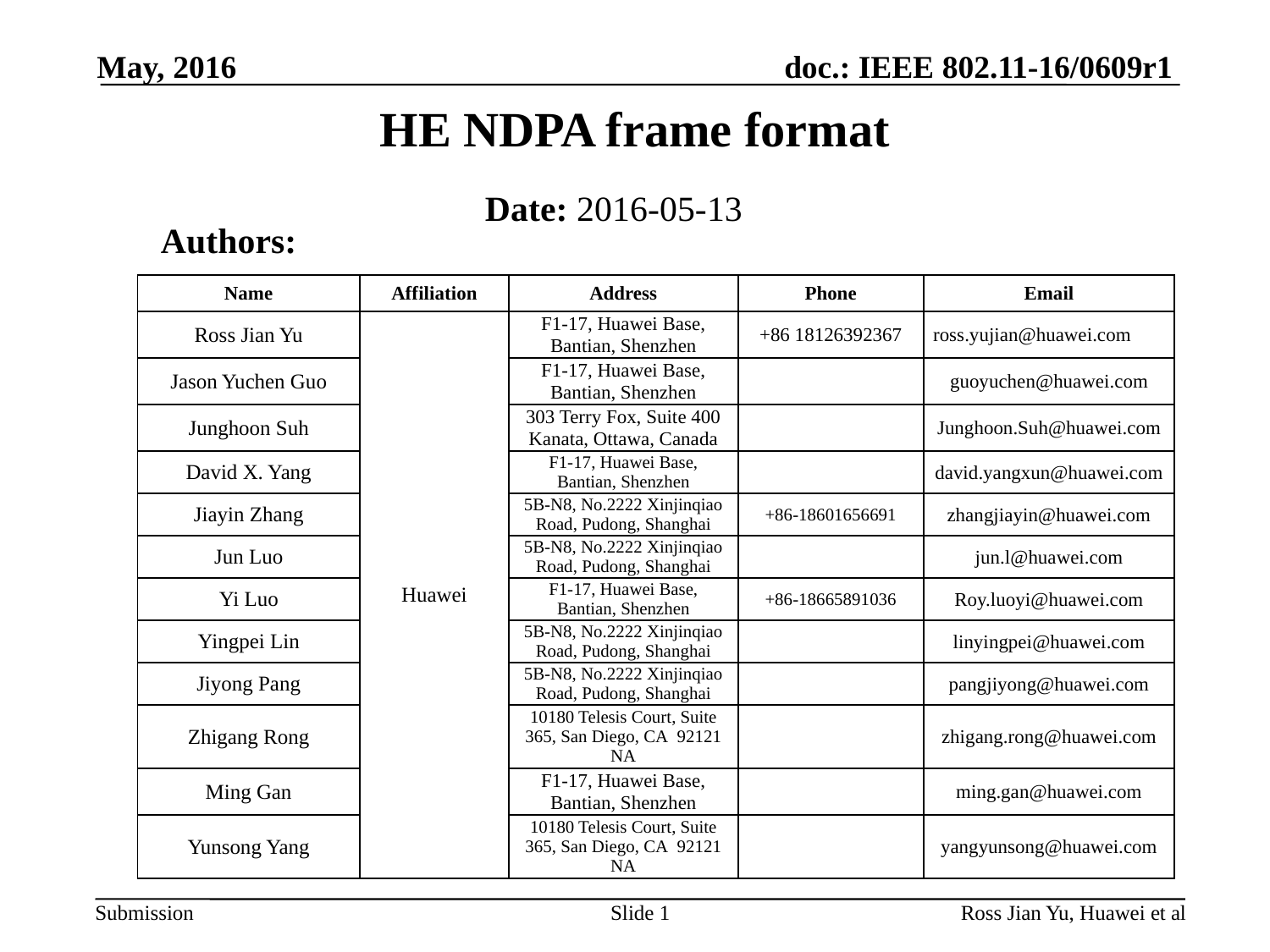

May, 2016
# HE NDPA frame format
Date: 2016-05-13
Authors:
| Name | Affiliation | Address | Phone | Email |
| --- | --- | --- | --- | --- |
| Ross Jian Yu | Huawei | F1-17, Huawei Base, Bantian, Shenzhen | +86 18126392367 | ross.yujian@huawei.com |
| Jason Yuchen Guo |  | F1-17, Huawei Base, Bantian, Shenzhen |  | guoyuchen@huawei.com |
| Junghoon Suh |  | 303 Terry Fox, Suite 400 Kanata, Ottawa, Canada |  | Junghoon.Suh@huawei.com |
| David X. Yang |  | F1-17, Huawei Base, Bantian, Shenzhen |  | david.yangxun@huawei.com |
| Jiayin Zhang |  | 5B-N8, No.2222 Xinjinqiao Road, Pudong, Shanghai | +86-18601656691 | zhangjiayin@huawei.com |
| Jun Luo |  | 5B-N8, No.2222 Xinjinqiao Road, Pudong, Shanghai |  | jun.l@huawei.com |
| Yi Luo |  | F1-17, Huawei Base, Bantian, Shenzhen | +86-18665891036 | Roy.luoyi@huawei.com |
| Yingpei Lin |  | 5B-N8, No.2222 Xinjinqiao Road, Pudong, Shanghai |  | linyingpei@huawei.com |
| Jiyong Pang |  | 5B-N8, No.2222 Xinjinqiao Road, Pudong, Shanghai |  | pangjiyong@huawei.com |
| Zhigang Rong |  | 10180 Telesis Court, Suite 365, San Diego, CA  92121 NA |  | zhigang.rong@huawei.com |
| Ming Gan |  | F1-17, Huawei Base, Bantian, Shenzhen |  | ming.gan@huawei.com |
| Yunsong Yang |  | 10180 Telesis Court, Suite 365, San Diego, CA  92121 NA |  | yangyunsong@huawei.com |
Slide 1
Ross Jian Yu, Huawei et al